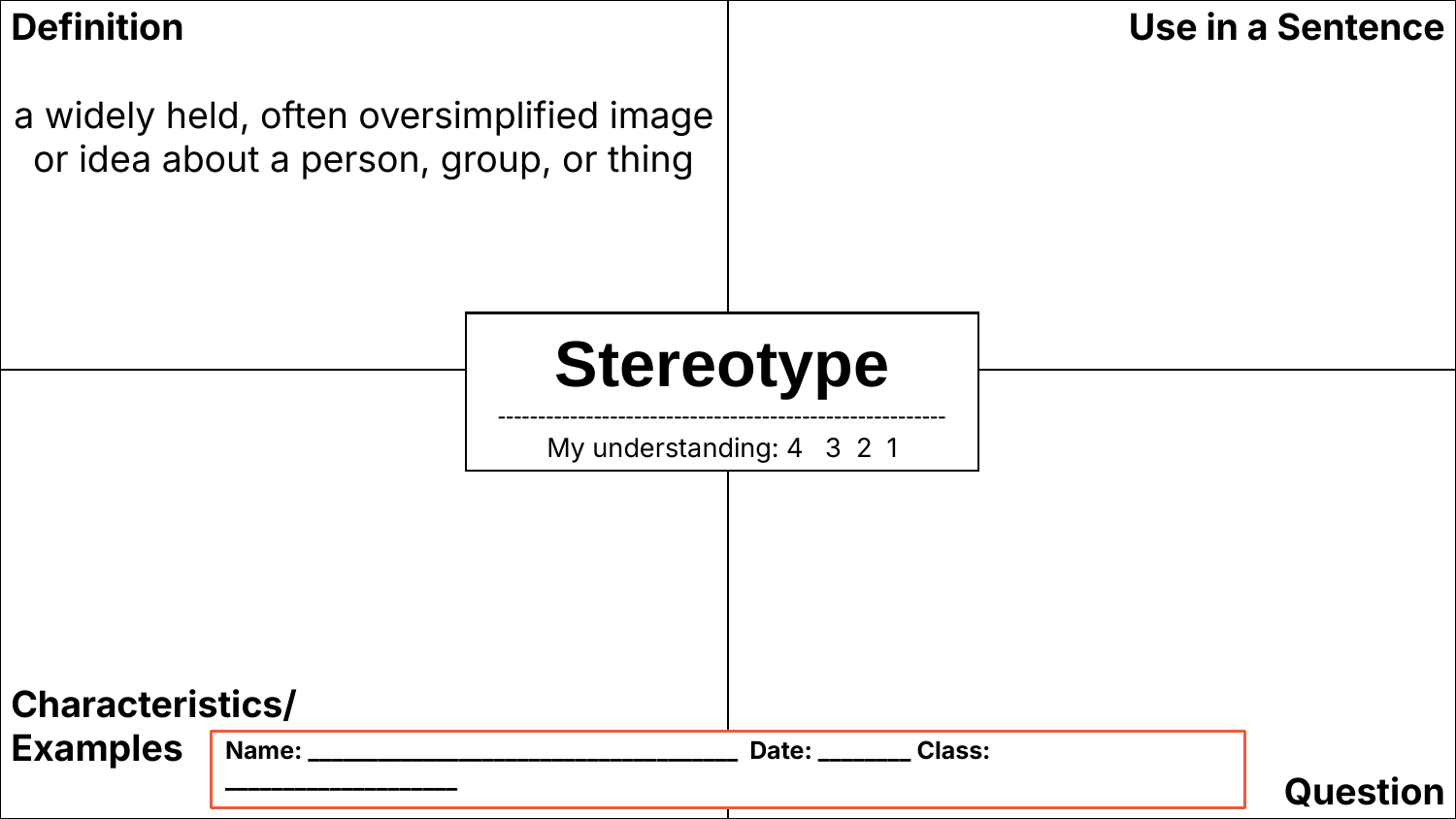

| Definition a widely held, often oversimplified image or idea about a person, group, or thing | Use in a Sentence |
| --- | --- |
| Characteristics/ Examples | Question |
Stereotype
--------------------------------------------------------
My understanding: 4   3  2  1
Name: _____________________________________  Date: ________ Class: ____________________